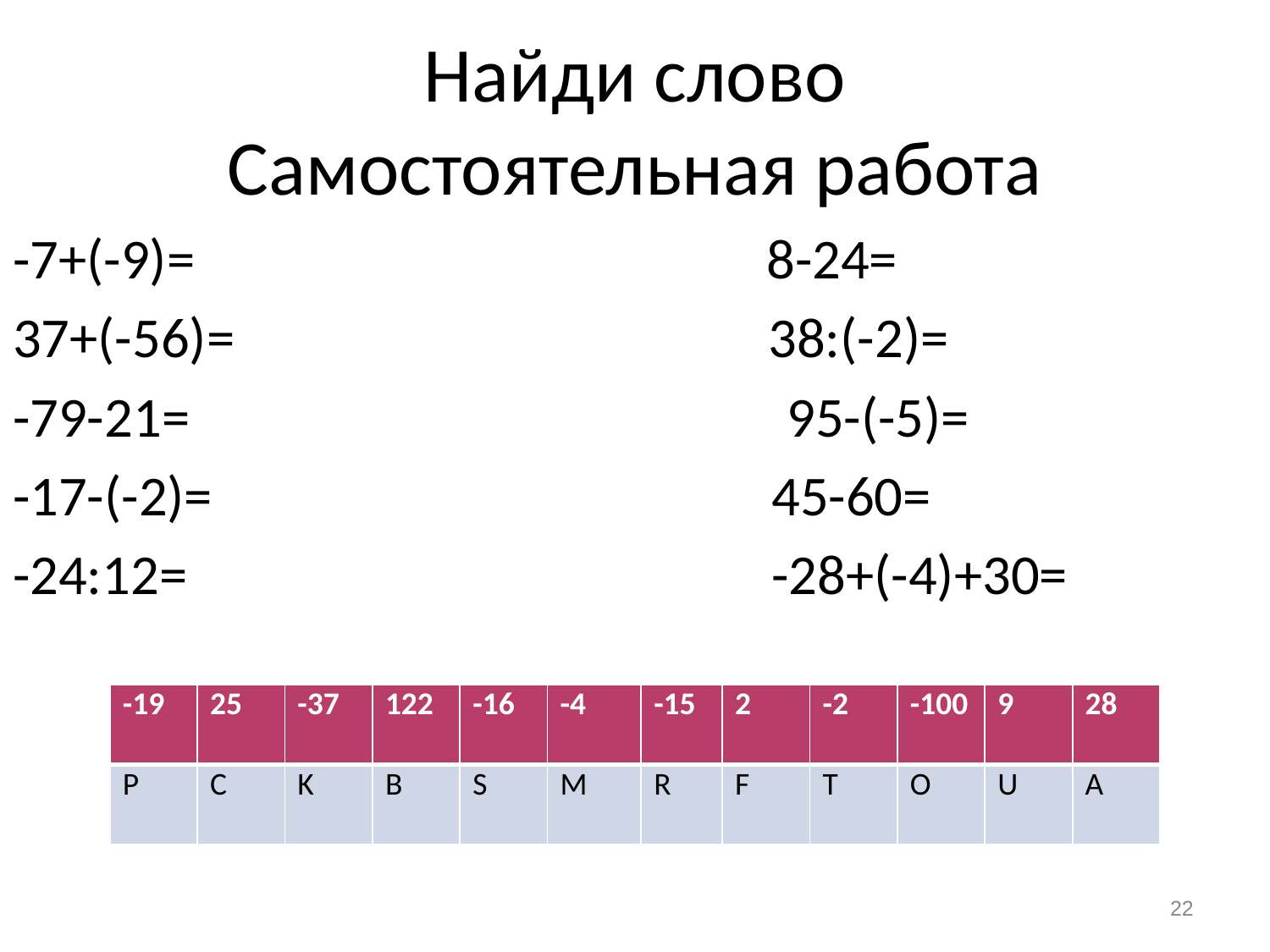

# Найди слово Самостоятельная работа
-7+(-9)=                                             8-24=
37+(-56)=                                          38:(-2)=
-79-21=                                               95-(-5)=
-17-(-2)=                                            45-60=
-24:12=                                              -28+(-4)+30=

| -19 | 25 | -37 | 122 | -16 | -4 | -15 | 2 | -2 | -100 | 9 | 28 |
| --- | --- | --- | --- | --- | --- | --- | --- | --- | --- | --- | --- |
| P | C | K | В | S | M | R | F | Т | О | U | А |
22